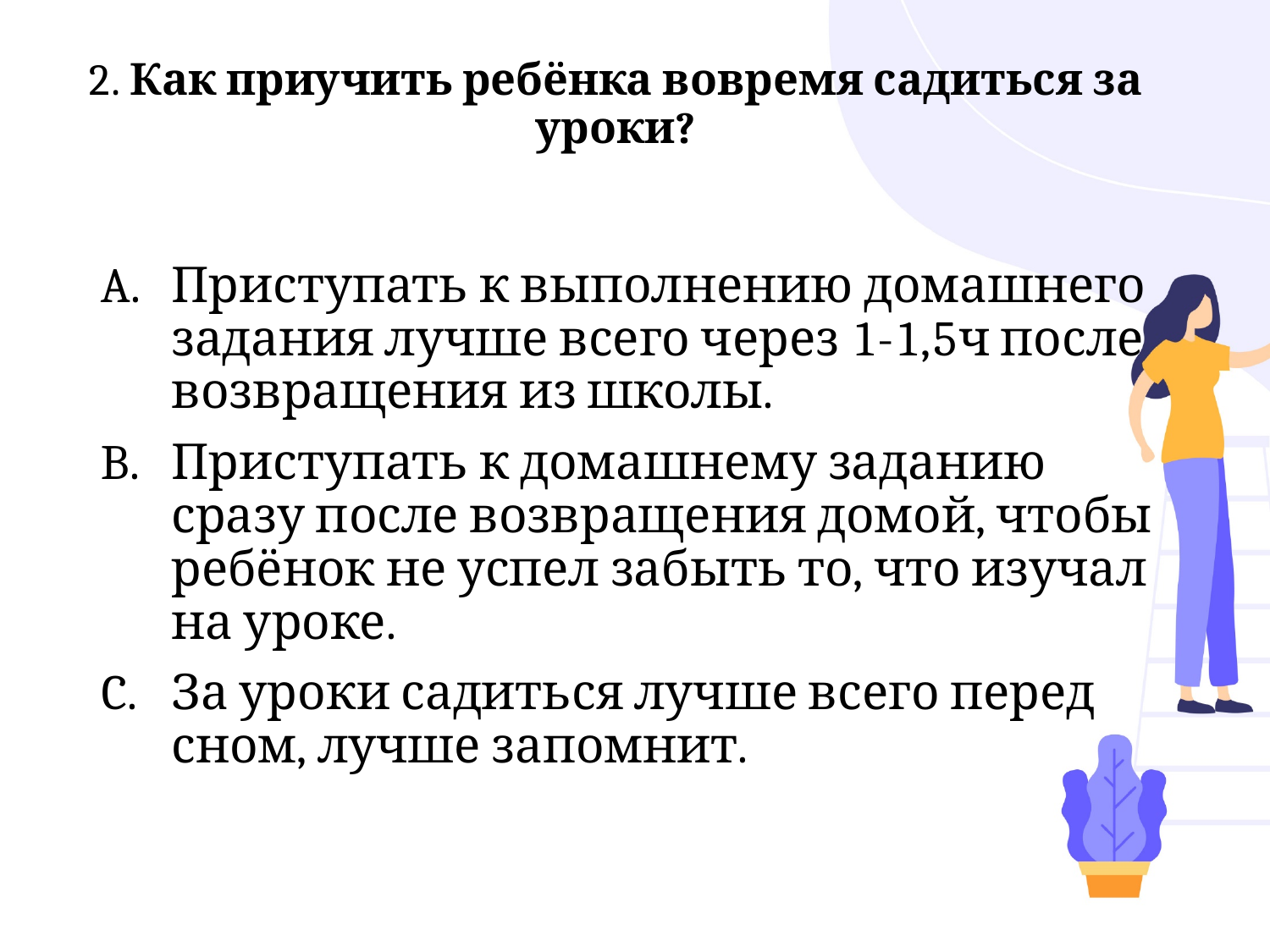

# 2. Как приучить ребёнка вовремя садиться за уроки?
Приступать к выполнению домашнего задания лучше всего через 1-1,5ч после возвращения из школы.
Приступать к домашнему заданию сразу после возвращения домой, чтобы ребёнок не успел забыть то, что изучал на уроке.
За уроки садиться лучше всего перед сном, лучше запомнит.